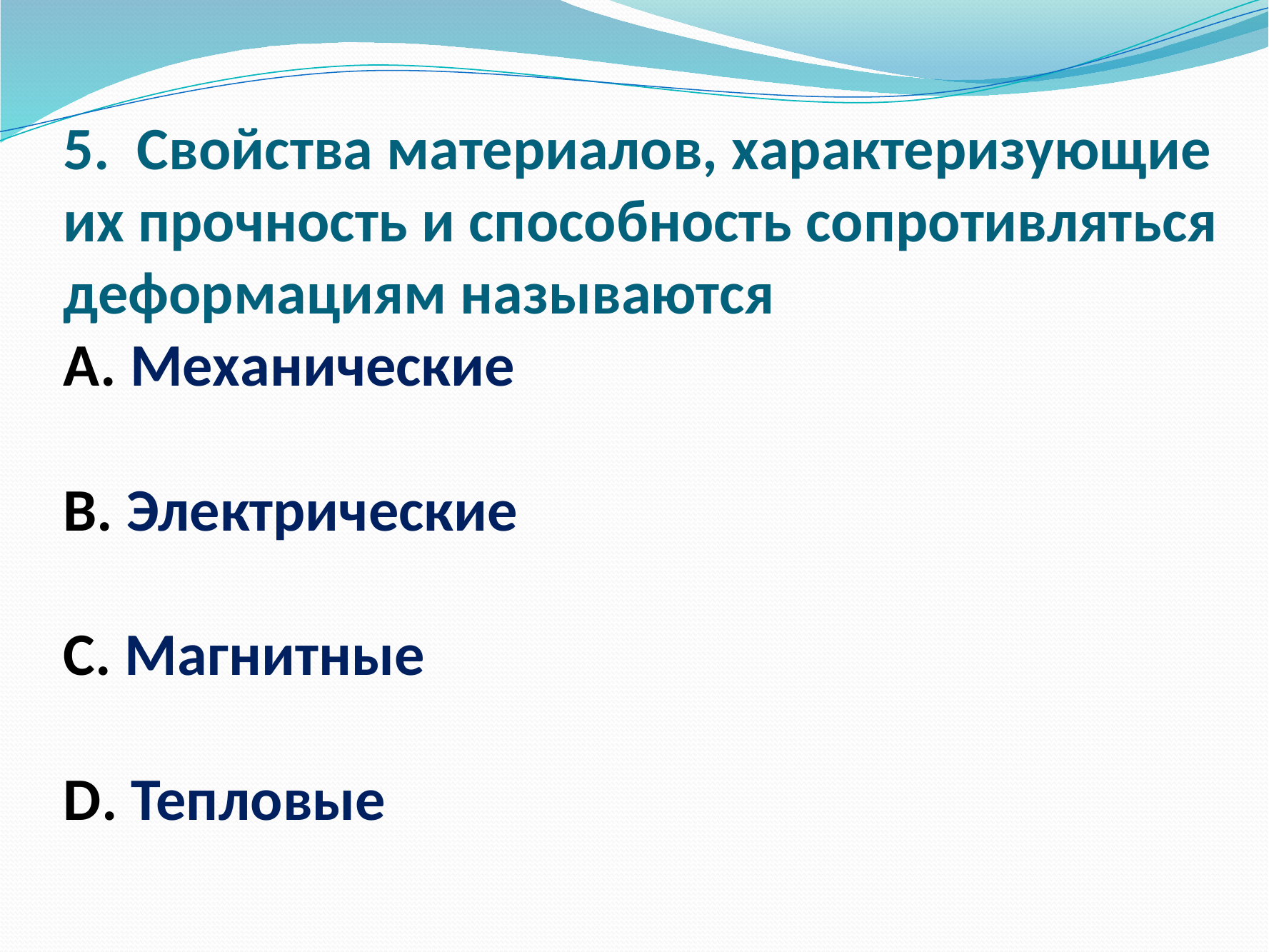

# 5.  Свойства материалов, характеризующие их прочность и способность сопротивляться деформациям называются А. Механические В. Электрические С. Магнитные D. Тепловые